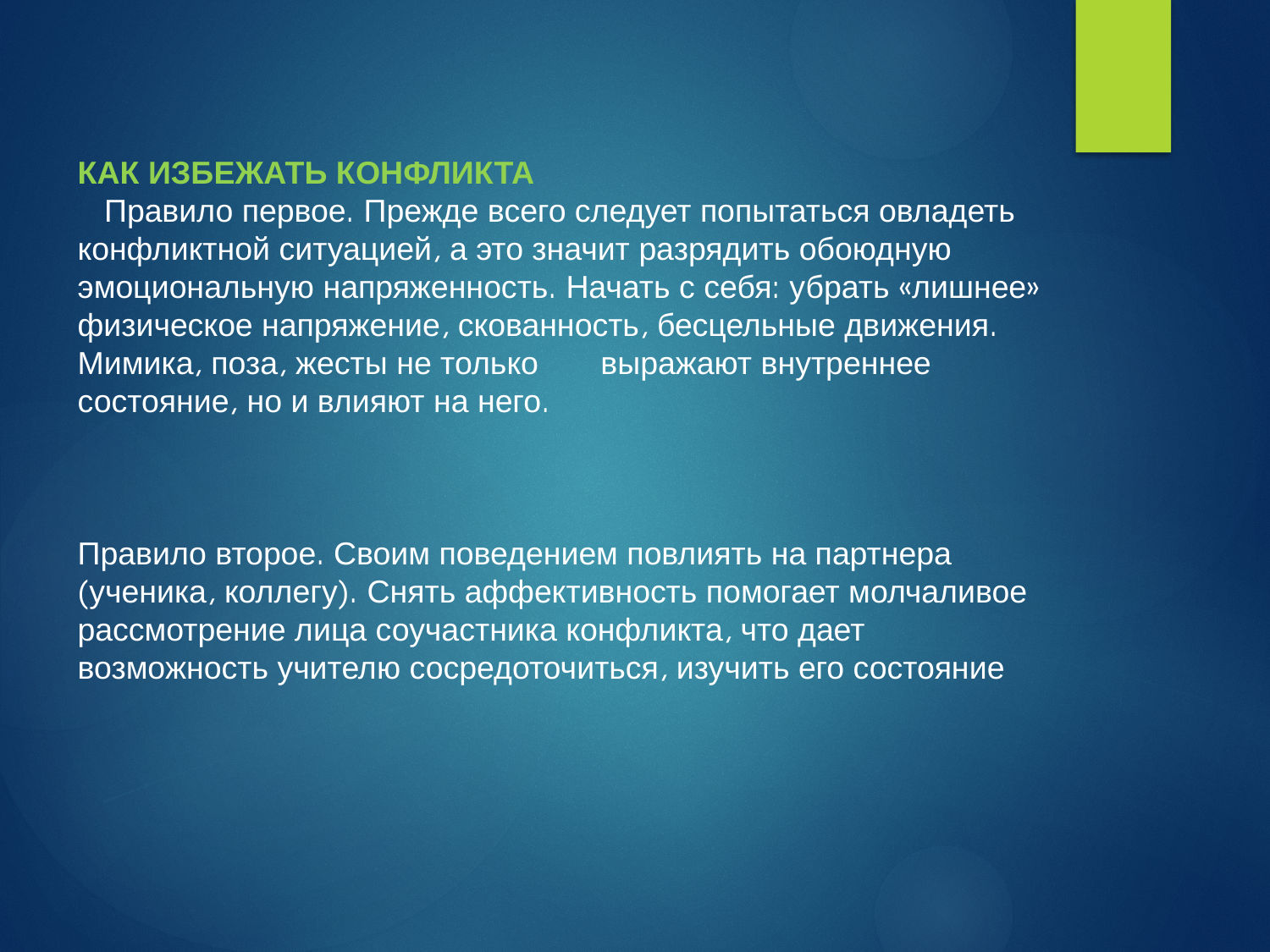

# КАК ИЗБЕЖАТЬ КОНФЛИКТА Правило первое. Прежде всего следует попытаться овладеть конфликтной ситуацией, а это значит разрядить обоюдную эмоциональную напряженность. Начать с себя: убрать «лишнее» физическое напряжение, скованность, бесцельные движения. Мимика, поза, жесты не только       выражают внутреннее состояние, но и влияют на него. Правило второе. Своим поведением повлиять на партнера (ученика, коллегу). Снять аффективность помогает молчаливое рассмотрение лица соучастника конфликта, что дает возможность учителю сосредоточиться, изучить его состояние